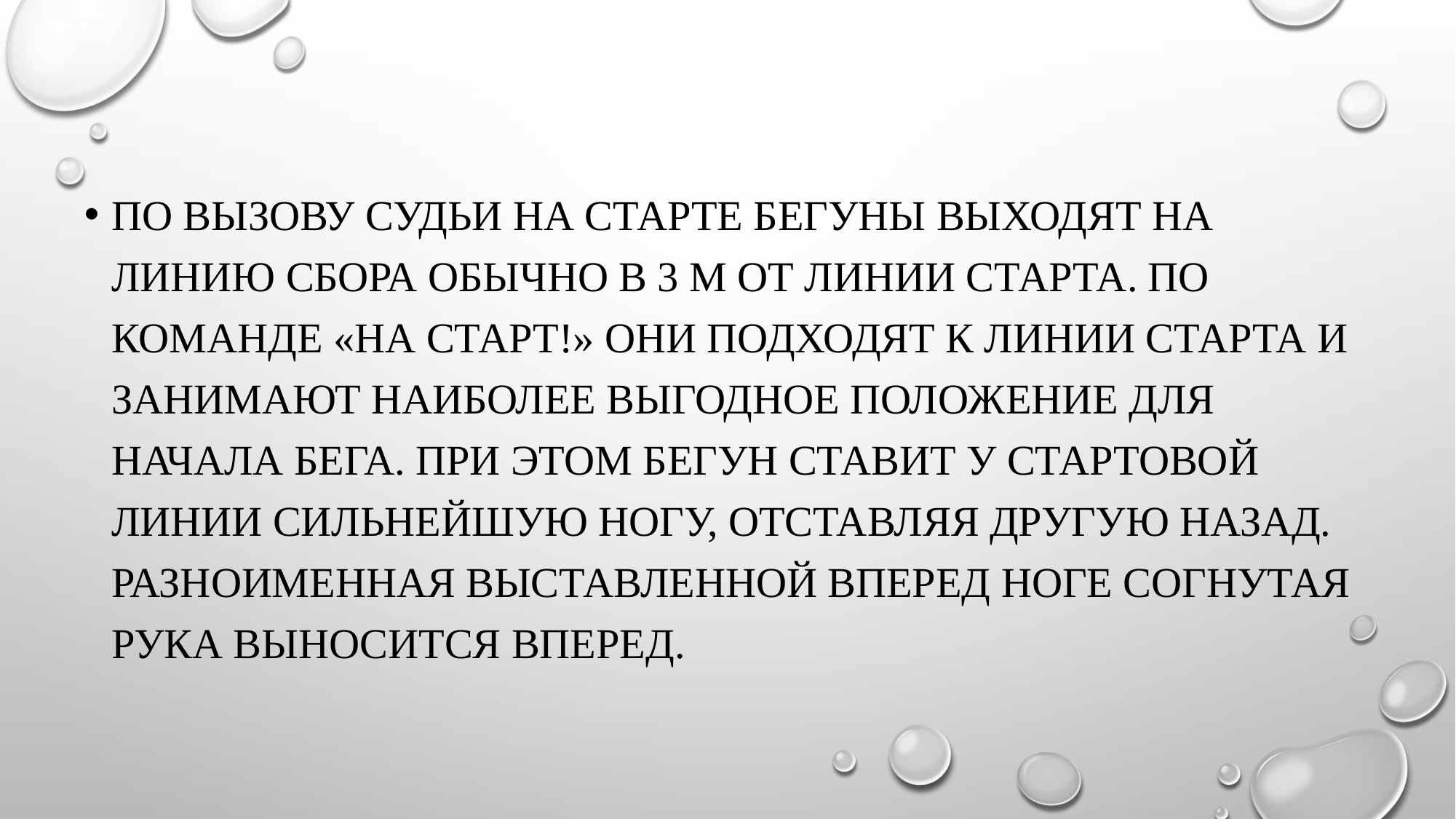

По вызову судьи на старте бегуны выходят на линию сбора обычно в 3 м от линии старта. По команде «На старт!» они подходят к линии старта и занимают наиболее выгодное положение для начала бега. При этом бегун ставит у стартовой линии сильнейшую ногу, отставляя другую назад. Разноименная выставленной вперед ноге согнутая рука выносится вперед.